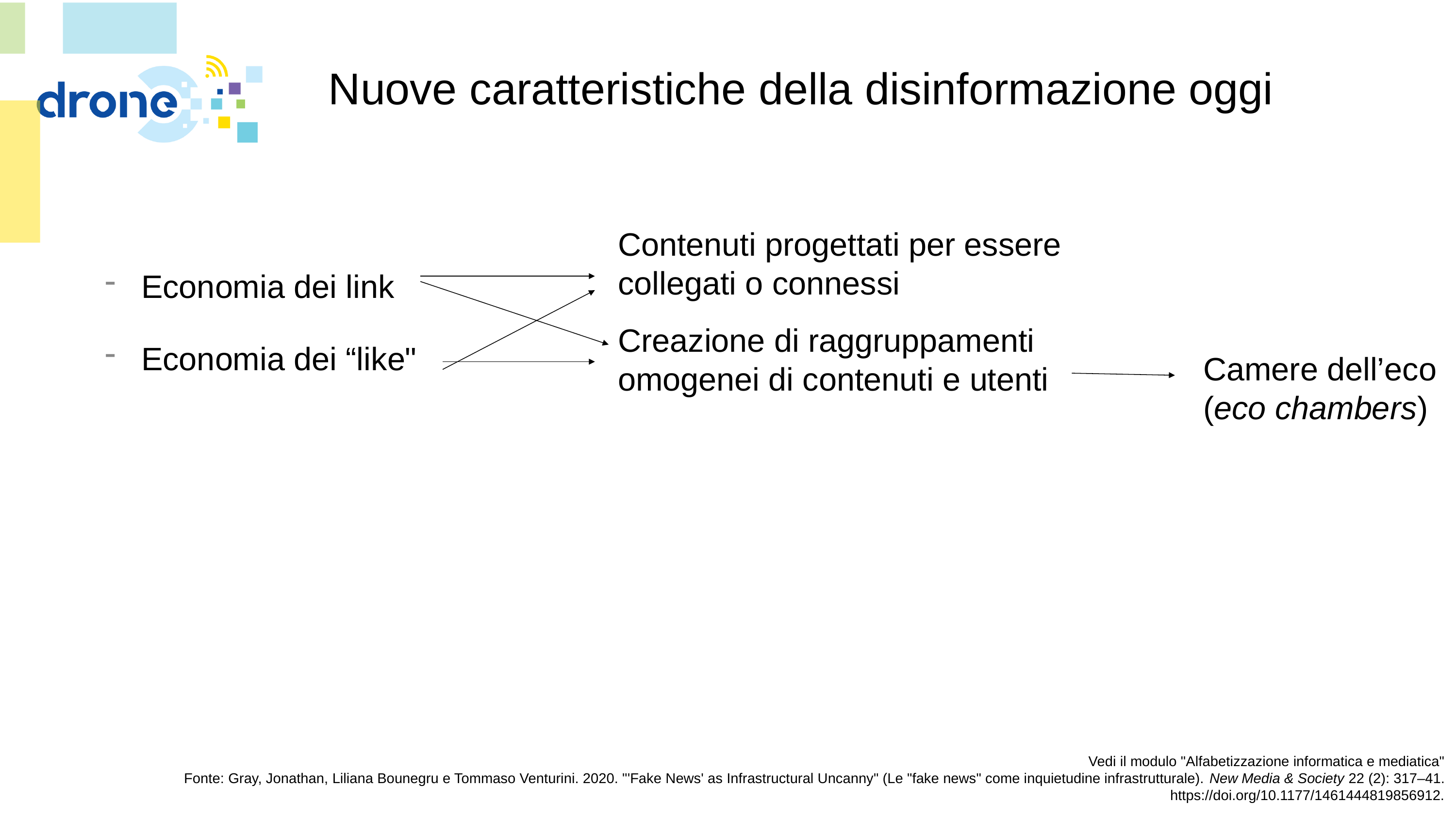

# Nuove caratteristiche della disinformazione oggi

Contenuti progettati per essere collegati o connessi
Economia dei link
Economia dei “like"
Creazione di raggruppamenti omogenei di contenuti e utenti
Camere dell’eco (eco chambers)
Vedi il modulo "Alfabetizzazione informatica e mediatica"
Fonte: Gray, Jonathan, Liliana Bounegru e Tommaso Venturini. 2020. "'Fake News' as Infrastructural Uncanny" (Le "fake news" come inquietudine infrastrutturale). New Media & Society 22 (2): 317–41. https://doi.org/10.1177/1461444819856912.